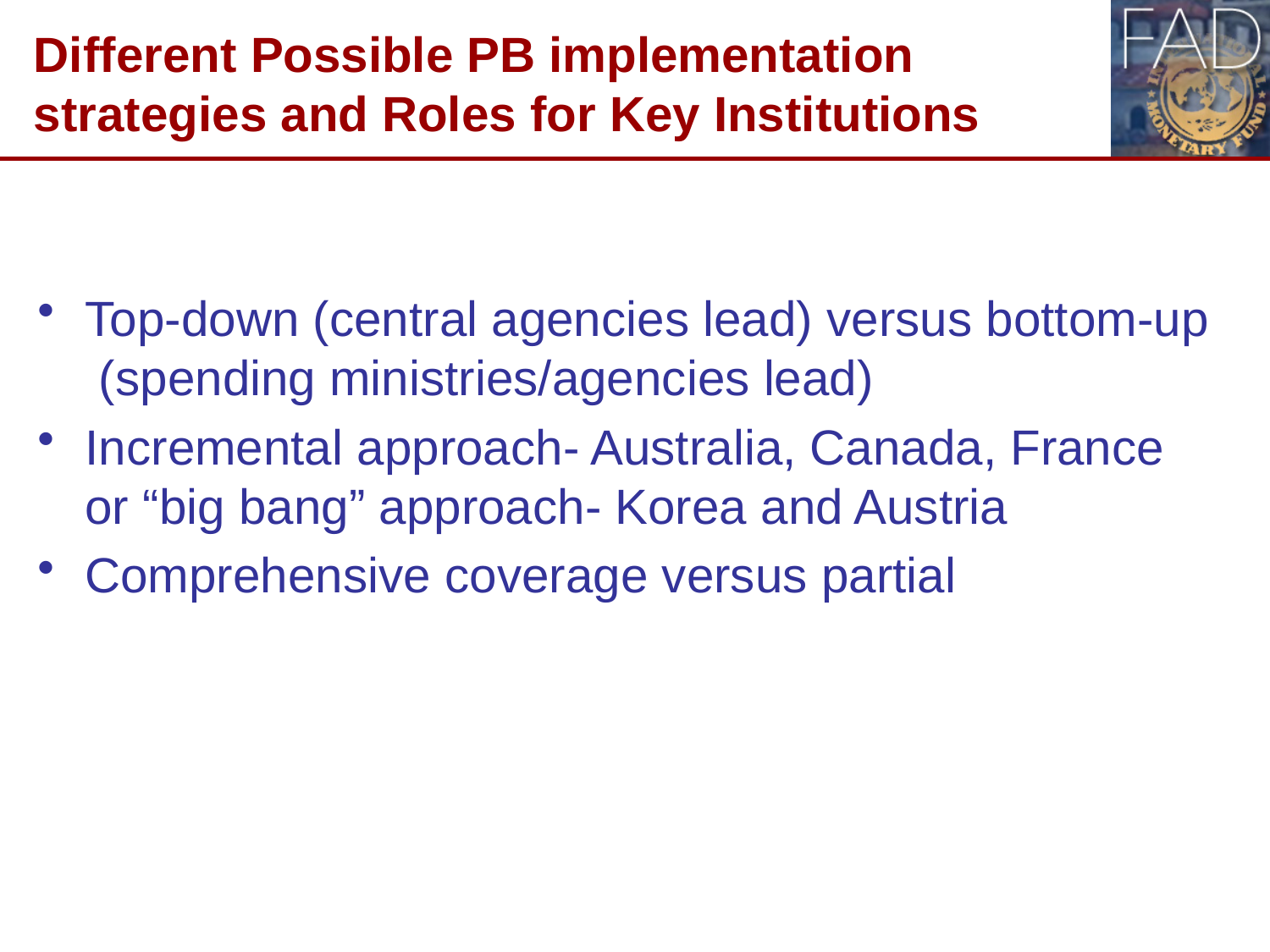

# Different Possible PB implementation strategies and Roles for Key Institutions

Top-down (central agencies lead) versus bottom-up  (spending ministries/agencies lead)
Incremental approach- Australia, Canada, France or “big bang” approach- Korea and Austria
Comprehensive coverage versus partial
6